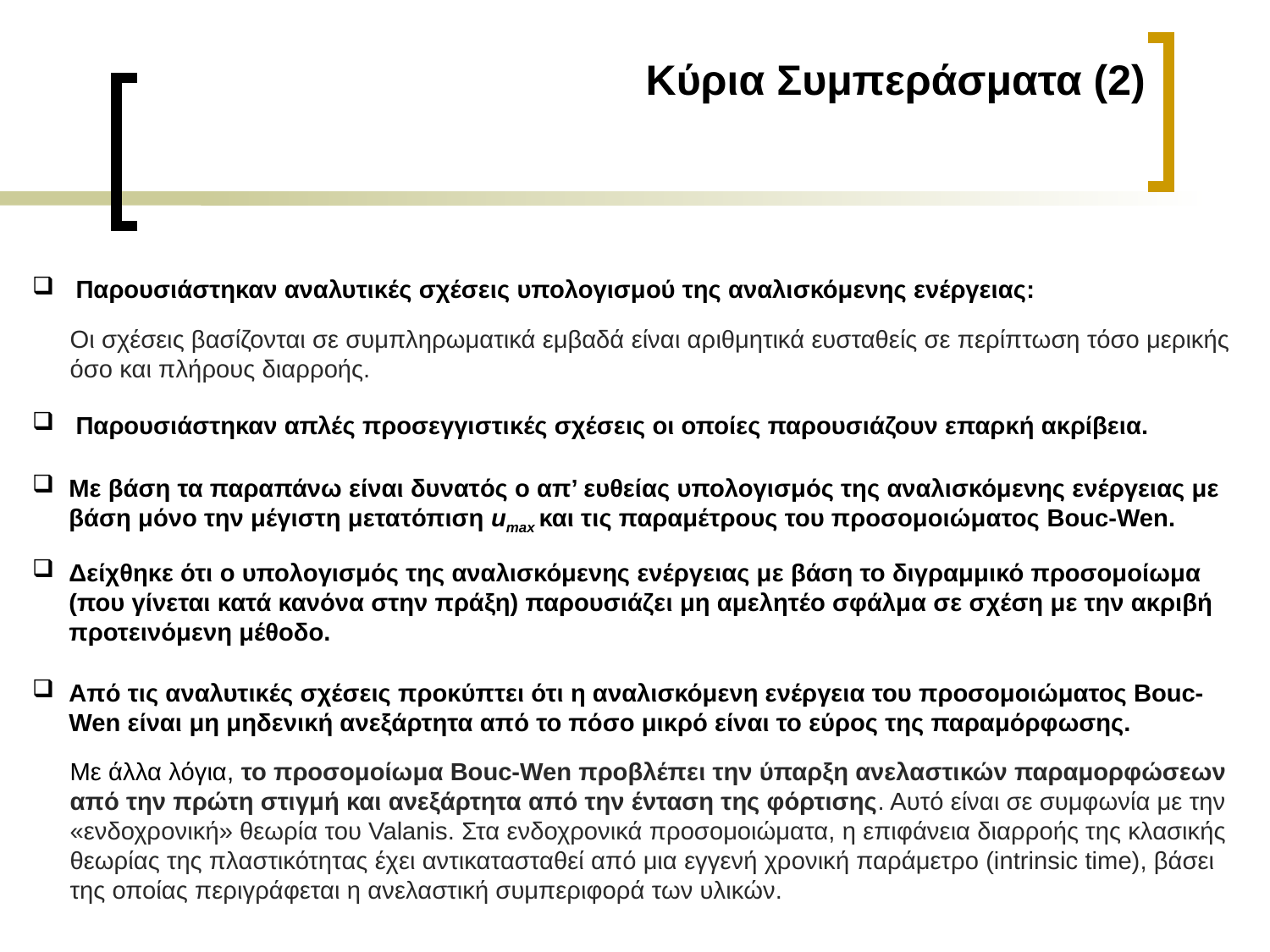

Κύρια Συμπεράσματα (2)
 Παρουσιάστηκαν αναλυτικές σχέσεις υπολογισμού της αναλισκόμενης ενέργειας:
Οι σχέσεις βασίζονται σε συμπληρωματικά εμβαδά είναι αριθμητικά ευσταθείς σε περίπτωση τόσο μερικής όσο και πλήρους διαρροής.
 Παρουσιάστηκαν απλές προσεγγιστικές σχέσεις οι οποίες παρουσιάζουν επαρκή ακρίβεια.
Με βάση τα παραπάνω είναι δυνατός ο απ’ ευθείας υπολογισμός της αναλισκόμενης ενέργειας με βάση μόνο την μέγιστη μετατόπιση umax και τις παραμέτρους του προσομοιώματος Bouc-Wen.
Δείχθηκε ότι ο υπολογισμός της αναλισκόμενης ενέργειας με βάση το διγραμμικό προσομοίωμα (που γίνεται κατά κανόνα στην πράξη) παρουσιάζει μη αμελητέο σφάλμα σε σχέση με την ακριβή προτεινόμενη μέθοδο.
Από τις αναλυτικές σχέσεις προκύπτει ότι η αναλισκόμενη ενέργεια του προσομοιώματος Bouc-Wen είναι μη μηδενική ανεξάρτητα από το πόσο μικρό είναι το εύρος της παραμόρφωσης.
Με άλλα λόγια, το προσομοίωμα Bouc-Wen προβλέπει την ύπαρξη ανελαστικών παραμορφώσεων από την πρώτη στιγμή και ανεξάρτητα από την ένταση της φόρτισης. Αυτό είναι σε συμφωνία με την «ενδοχρονική» θεωρία του Valanis. Στα ενδοχρονικά προσομοιώματα, η επιφάνεια διαρροής της κλασικής θεωρίας της πλαστικότητας έχει αντικατασταθεί από μια εγγενή χρονική παράμετρο (intrinsic time), βάσει της οποίας περιγράφεται η ανελαστική συμπεριφορά των υλικών.